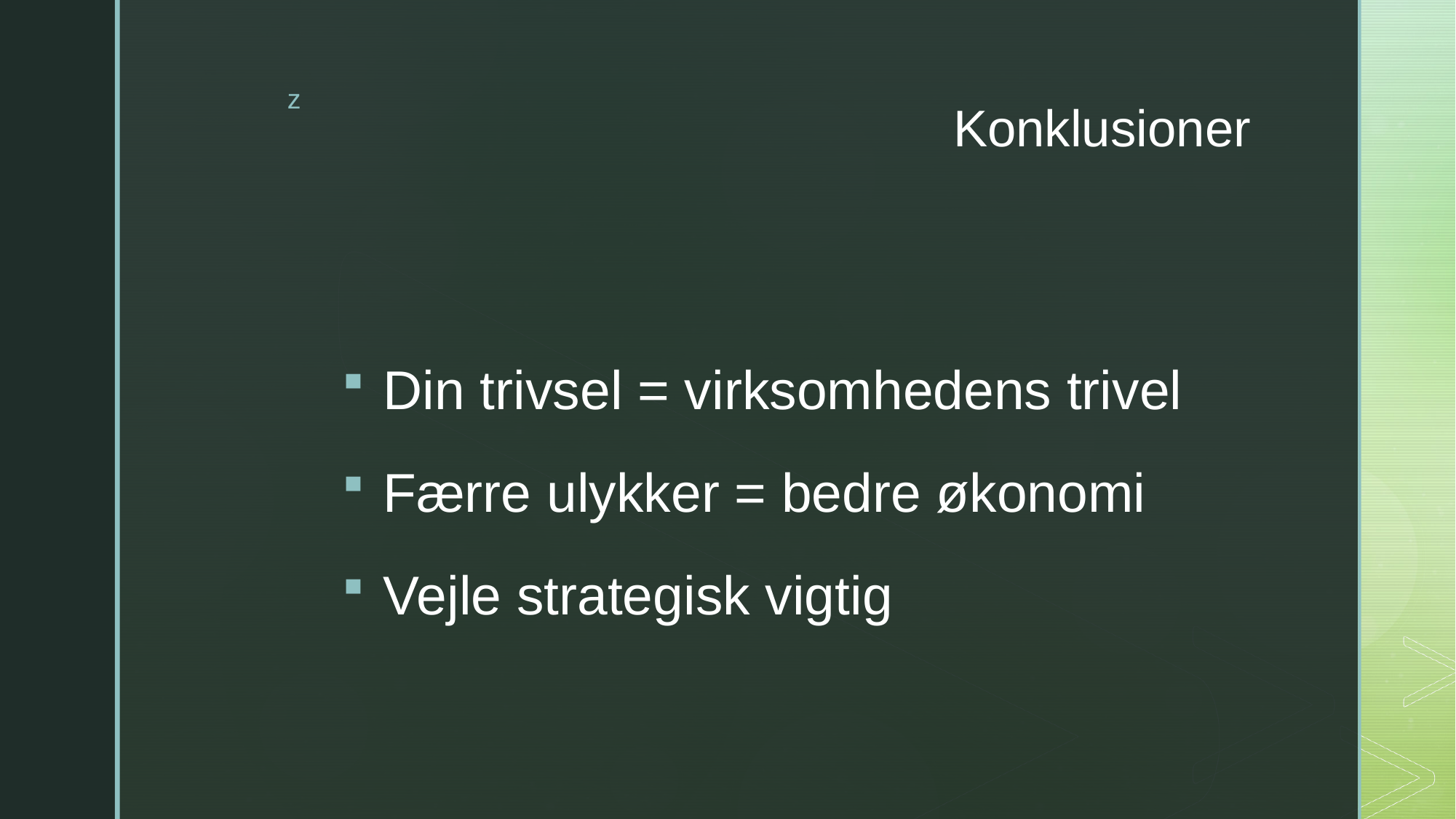

# Konklusioner
Din trivsel = virksomhedens trivel
Færre ulykker = bedre økonomi
Vejle strategisk vigtig